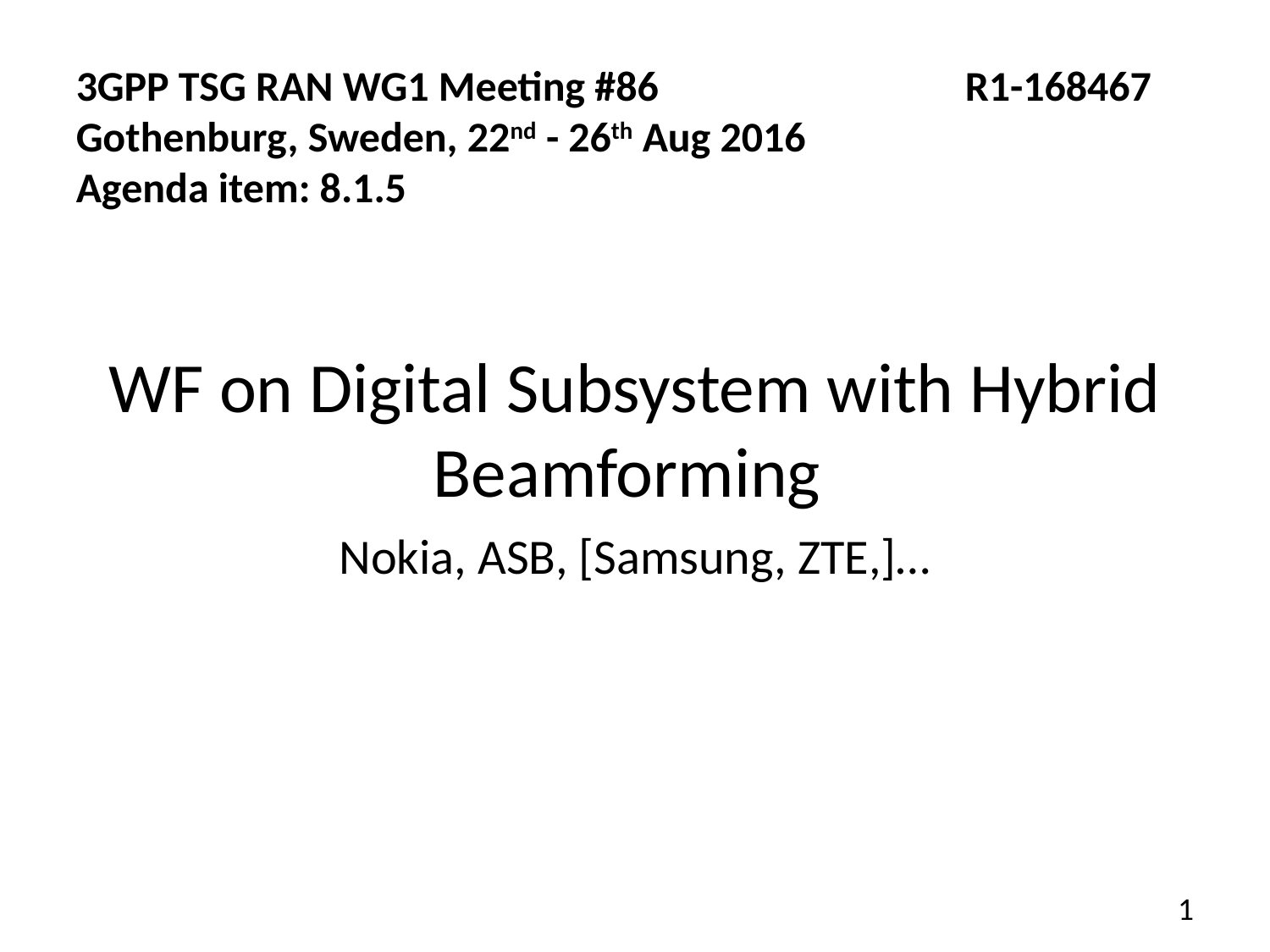

3GPP TSG RAN WG1 Meeting #86			R1-168467 Gothenburg, Sweden, 22nd - 26th Aug 2016
Agenda item: 8.1.5
WF on Digital Subsystem with Hybrid Beamforming
Nokia, ASB, [Samsung, ZTE,]…
1